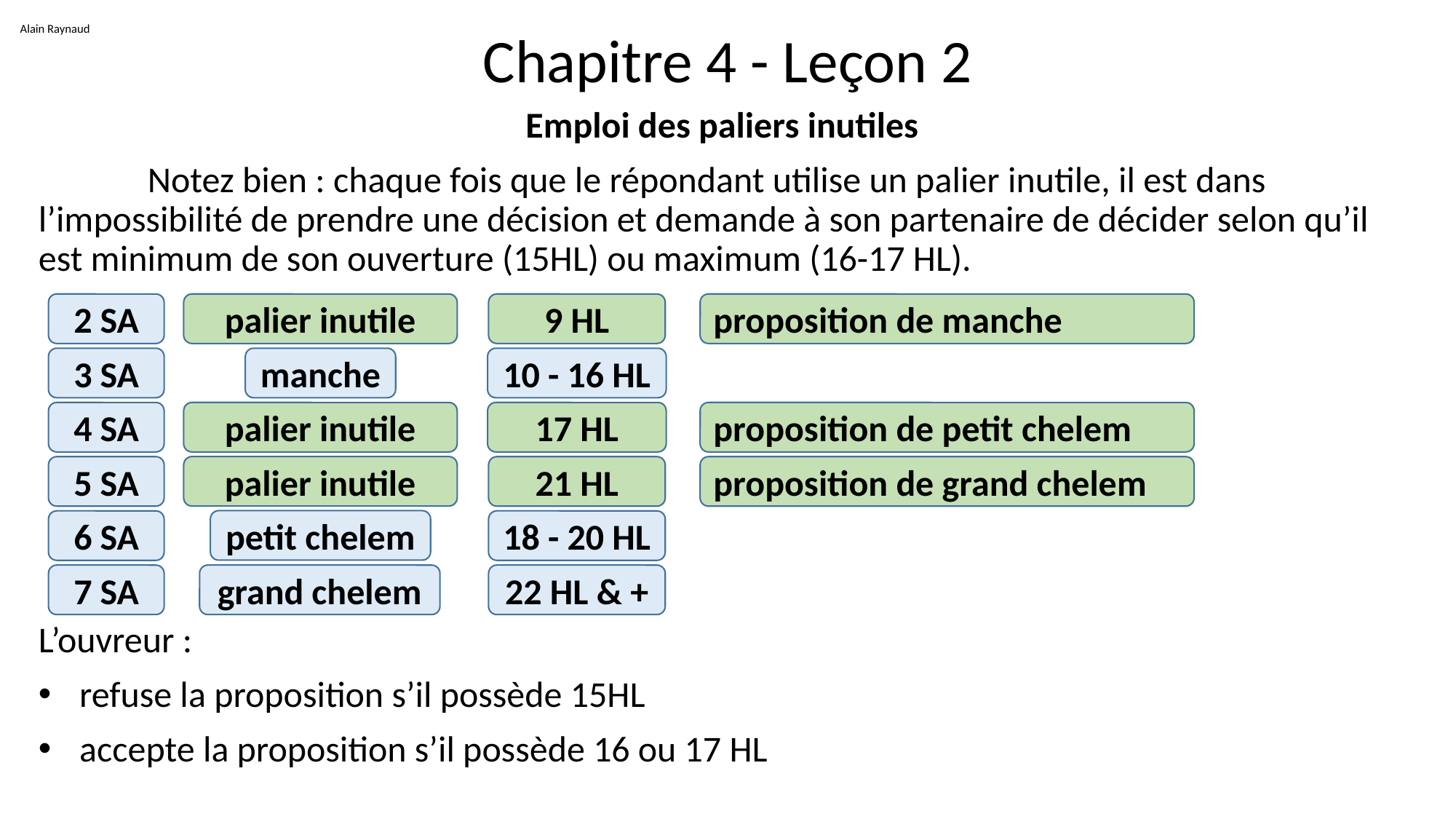

Alain Raynaud
# Chapitre 4 - Leçon 2
Emploi des paliers inutiles
	Notez bien : chaque fois que le répondant utilise un palier inutile, il est dans l’impossibilité de prendre une décision et demande à son partenaire de décider selon qu’il est minimum de son ouverture (15HL) ou maximum (16-17 HL).

L’ouvreur :
refuse la proposition s’il possède 15HL
accepte la proposition s’il possède 16 ou 17 HL
2 SA
palier inutile
9 HL
proposition de manche
3 SA
manche
10 - 16 HL
4 SA
palier inutile
17 HL
proposition de petit chelem
palier inutile
5 SA
21 HL
proposition de grand chelem
petit chelem
6 SA
18 - 20 HL
7 SA
grand chelem
22 HL & +